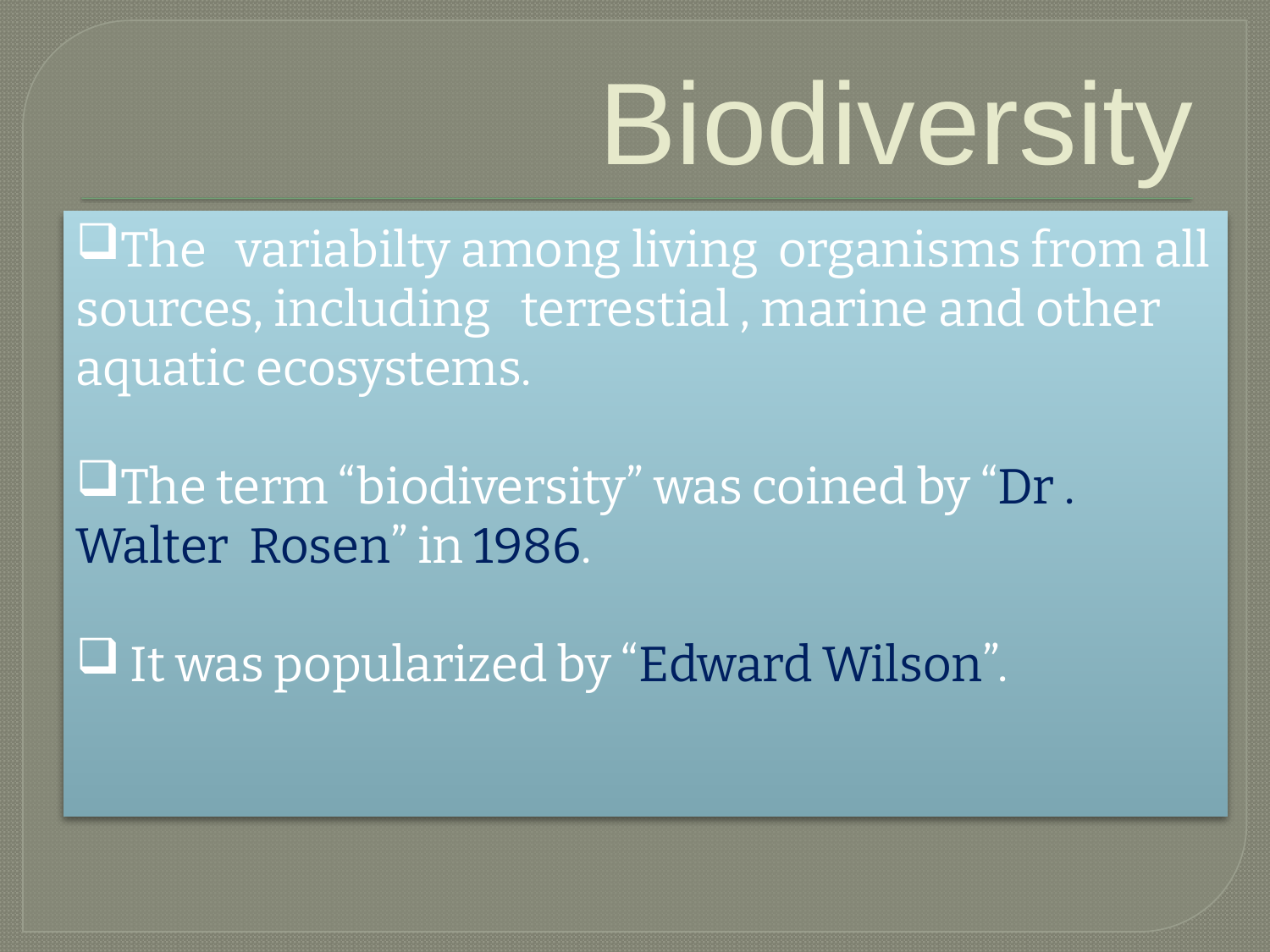

# Biodiversity
The   variabilty among living  organisms from all sources, including   terrestial , marine and other aquatic ecosystems.

The term “biodiversity” was coined by “Dr . Walter  Rosen” in 1986.

 It was popularized by “Edward Wilson”.